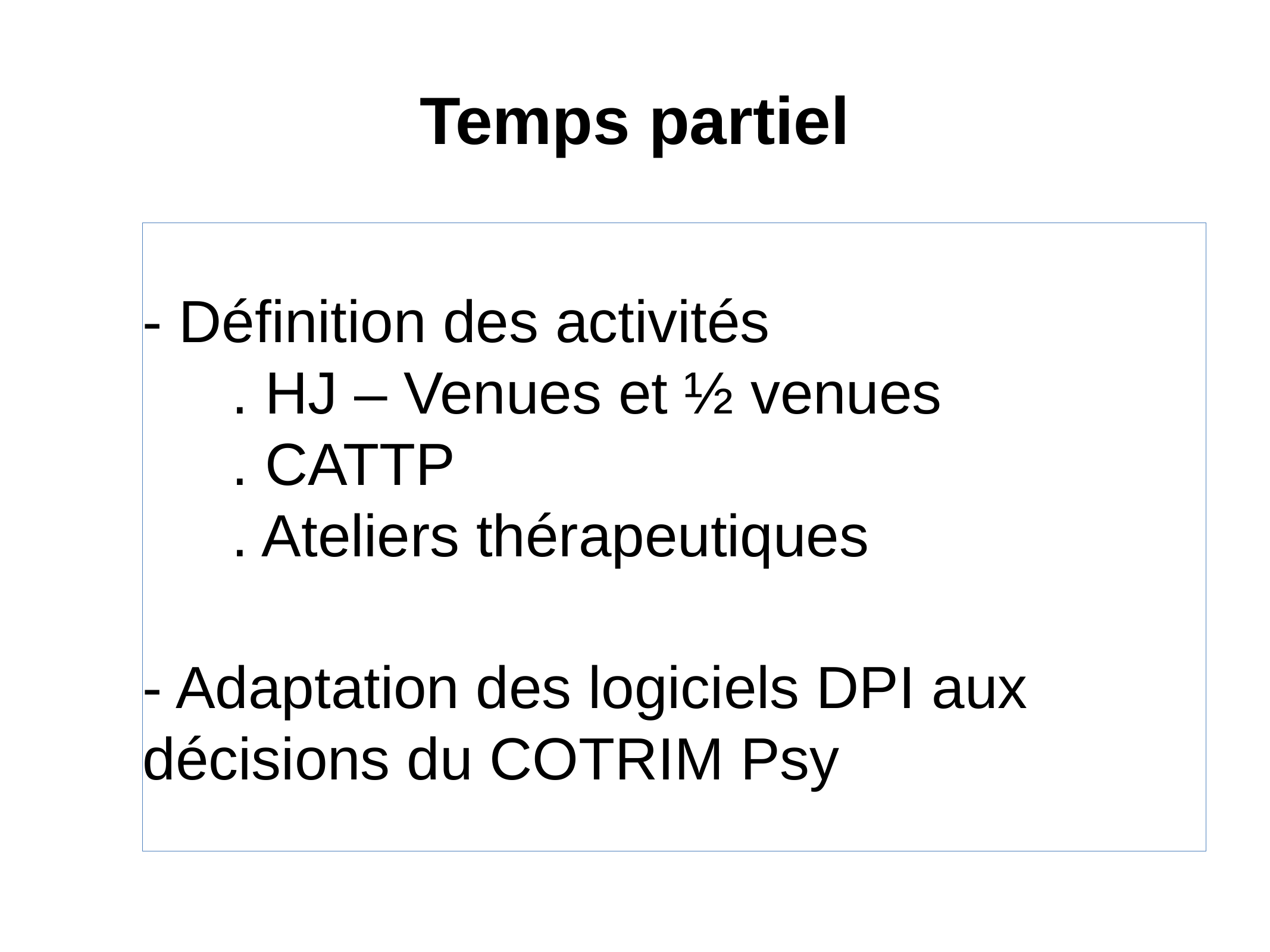

# Temps partiel
- Définition des activités
	. HJ – Venues et ½ venues
	. CATTP
	. Ateliers thérapeutiques

- Adaptation des logiciels DPI aux décisions du COTRIM Psy